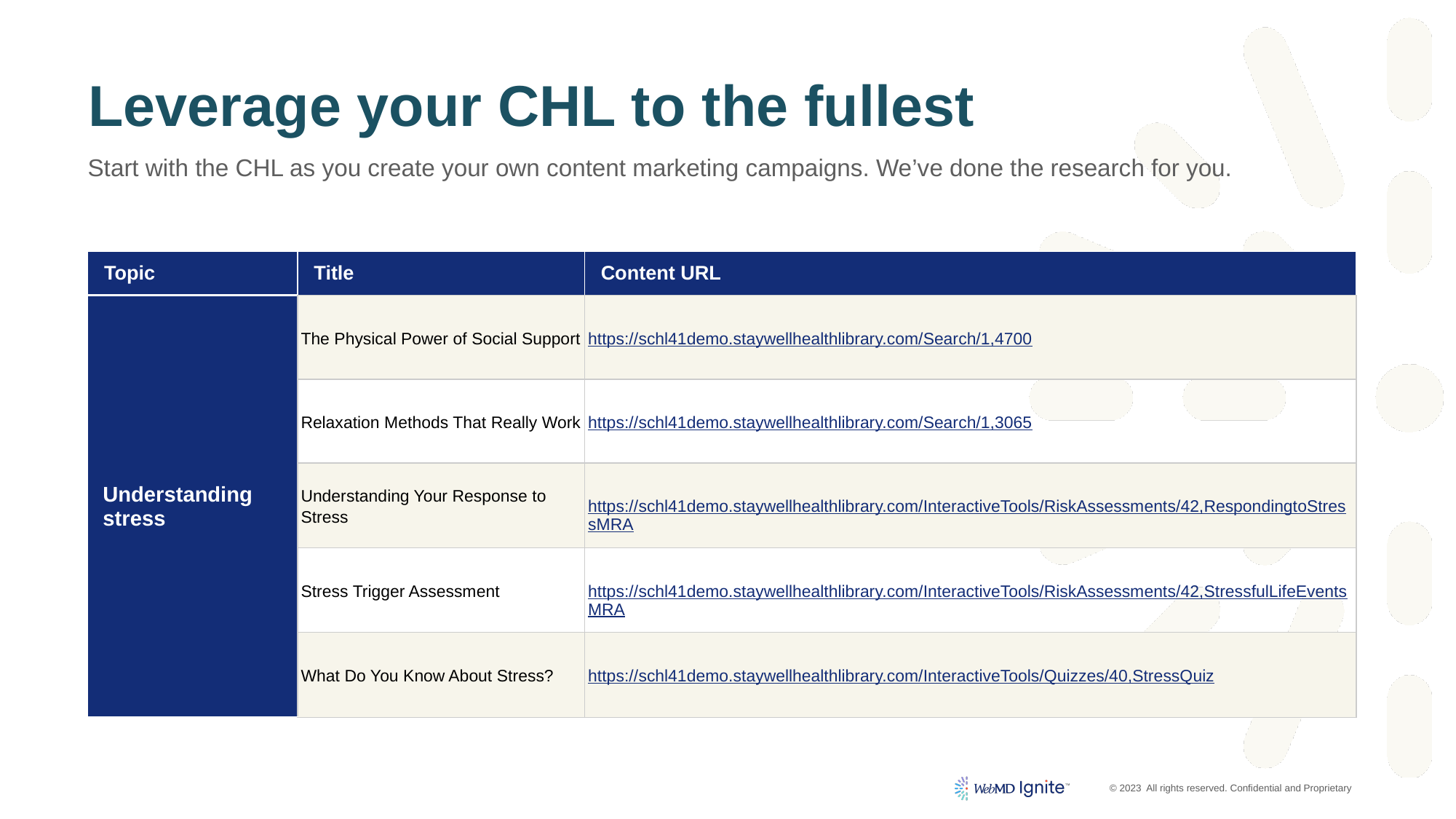

# Leverage your CHL to the fullest
Start with the CHL as you create your own content marketing campaigns. We’ve done the research for you.
| Topic | Title | Content URL |
| --- | --- | --- |
| Understanding stress | The Physical Power of Social Support | https://schl41demo.staywellhealthlibrary.com/Search/1,4700 |
|  | Relaxation Methods That Really Work | https://schl41demo.staywellhealthlibrary.com/Search/1,3065 |
|  | Understanding Your Response to Stress | https://schl41demo.staywellhealthlibrary.com/InteractiveTools/RiskAssessments/42,RespondingtoStressMRA |
|  | Stress Trigger Assessment | https://schl41demo.staywellhealthlibrary.com/InteractiveTools/RiskAssessments/42,StressfulLifeEventsMRA |
|  | What Do You Know About Stress? | https://schl41demo.staywellhealthlibrary.com/InteractiveTools/Quizzes/40,StressQuiz |